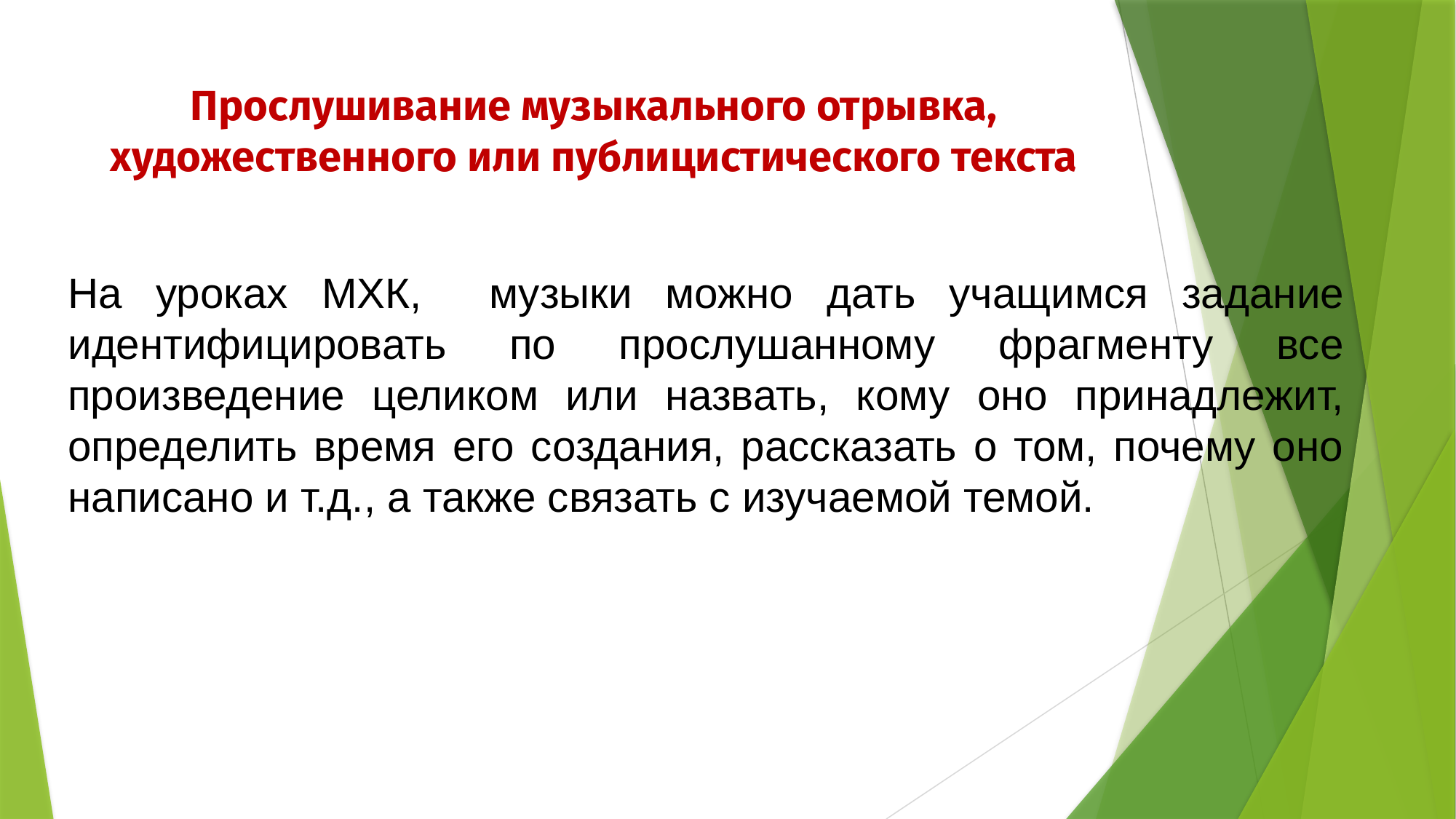

# Прослушивание музыкального отрывка, художественного или публицистического текста

На уроках МХК,  музыки можно дать учащимся задание идентифицировать по прослушанному фрагменту все произведение целиком или назвать, кому оно принадлежит, определить время его создания, рассказать о том, почему оно написано и т.д., а также связать с изучаемой темой.